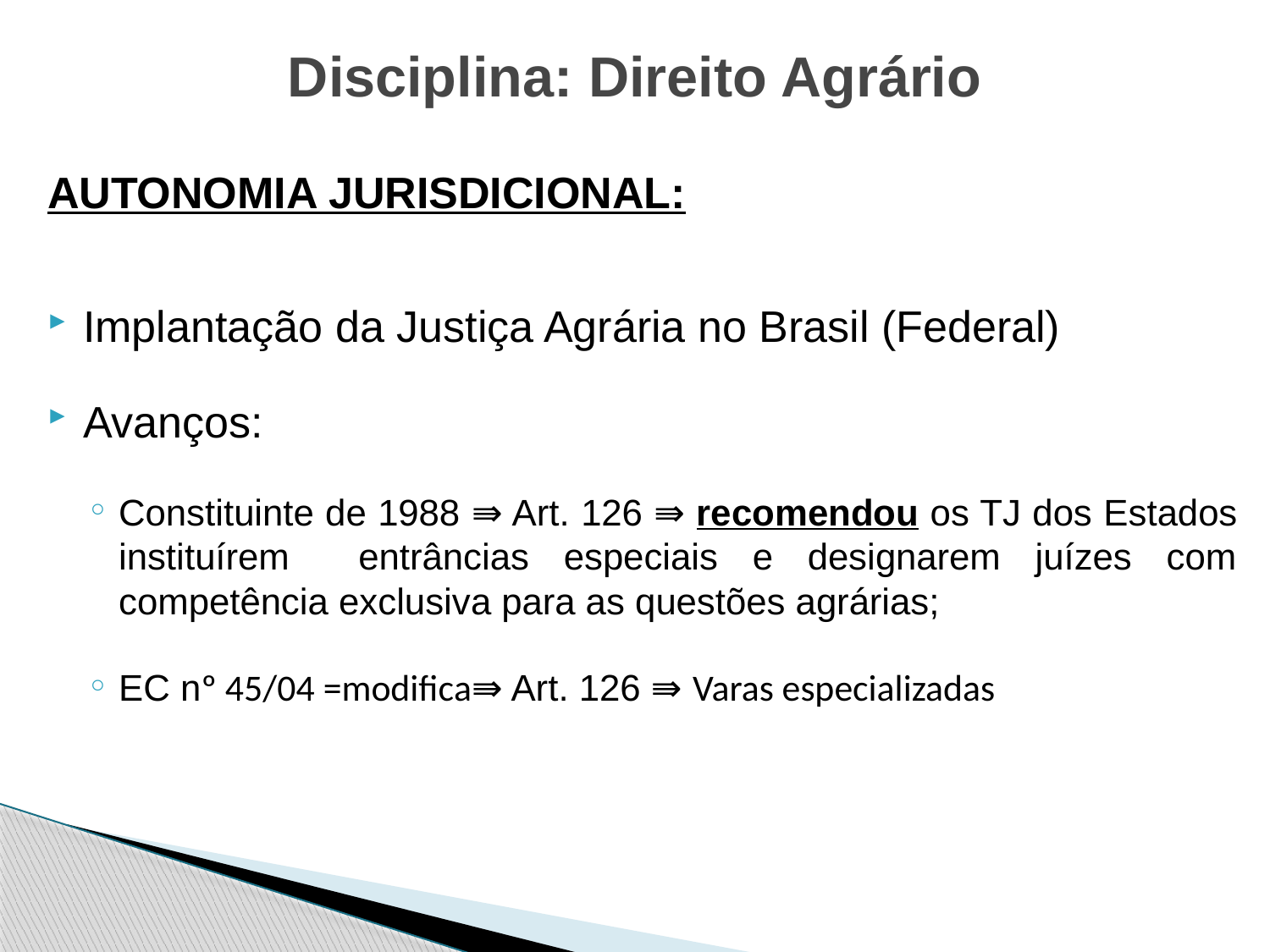

Disciplina: Direito Agrário
AUTONOMIA JURISDICIONAL:

Implantação da Justiça Agrária no Brasil (Federal)
Avanços:
Constituinte de 1988 ⇛ Art. 126 ⇛ recomendou os TJ dos Estados instituírem  entrâncias especiais e designarem juízes com competência exclusiva para as questões agrárias;
EC nº 45/04 =modifica⇛ Art. 126 ⇛ Varas especializadas